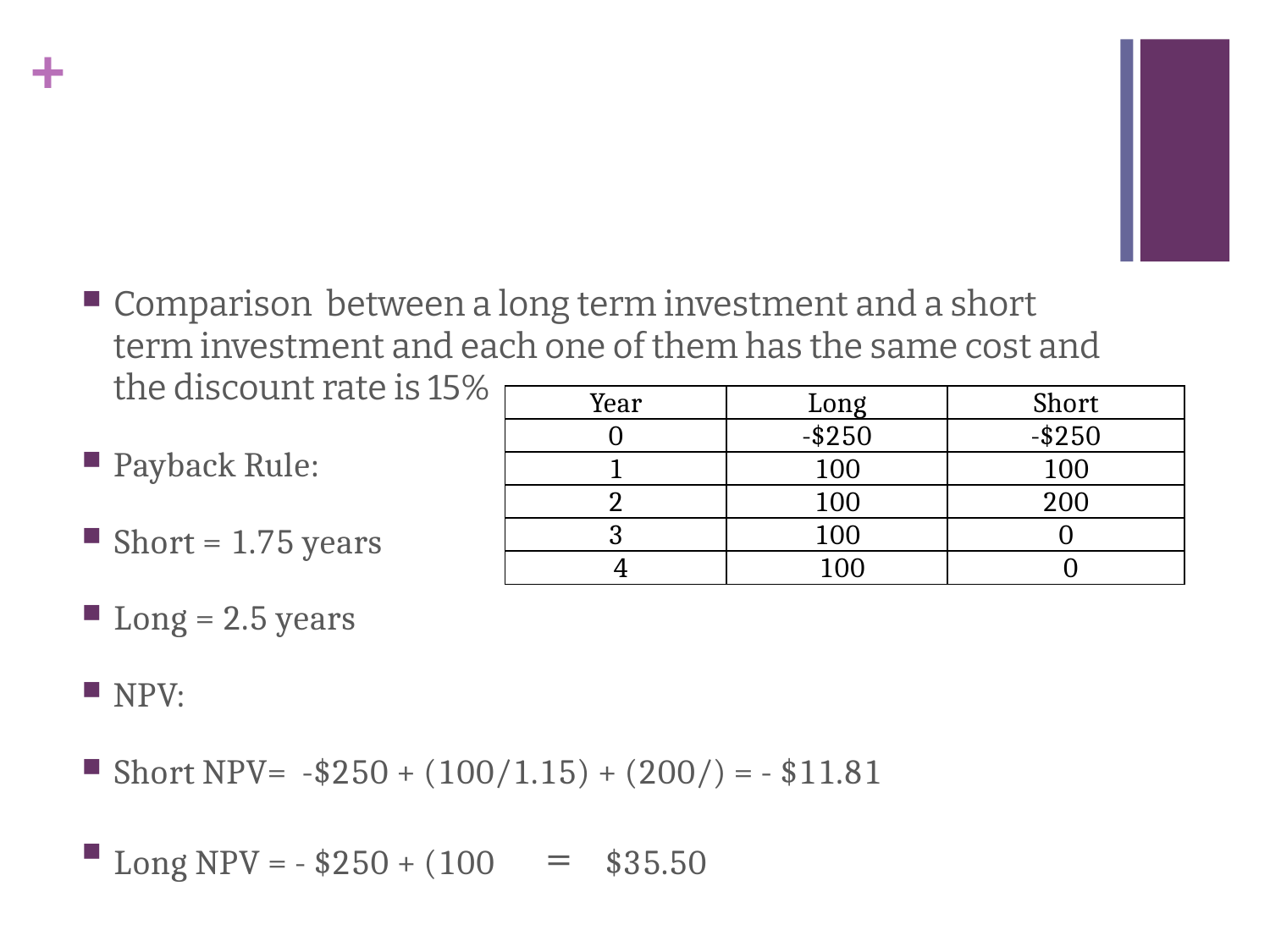

#
Comparison  between a long term investment and a short term investment and each one of them has the same cost and the discount rate is 15%
Payback Rule:
Short = 1.75 years
Long = 2.5 years
NPV:
Short NPV=  -$250 + (100/1.15) + (200/) = - $11.81
Long NPV = - $250 + (100     =   $35.50

| Year | Long | Short |
| --- | --- | --- |
| 0 | -$250 | -$250 |
| 1 | 100 | 100 |
| 2 | 100 | 200 |
| 3 | 100 | 0 |
| 4 | 100 | 0 |